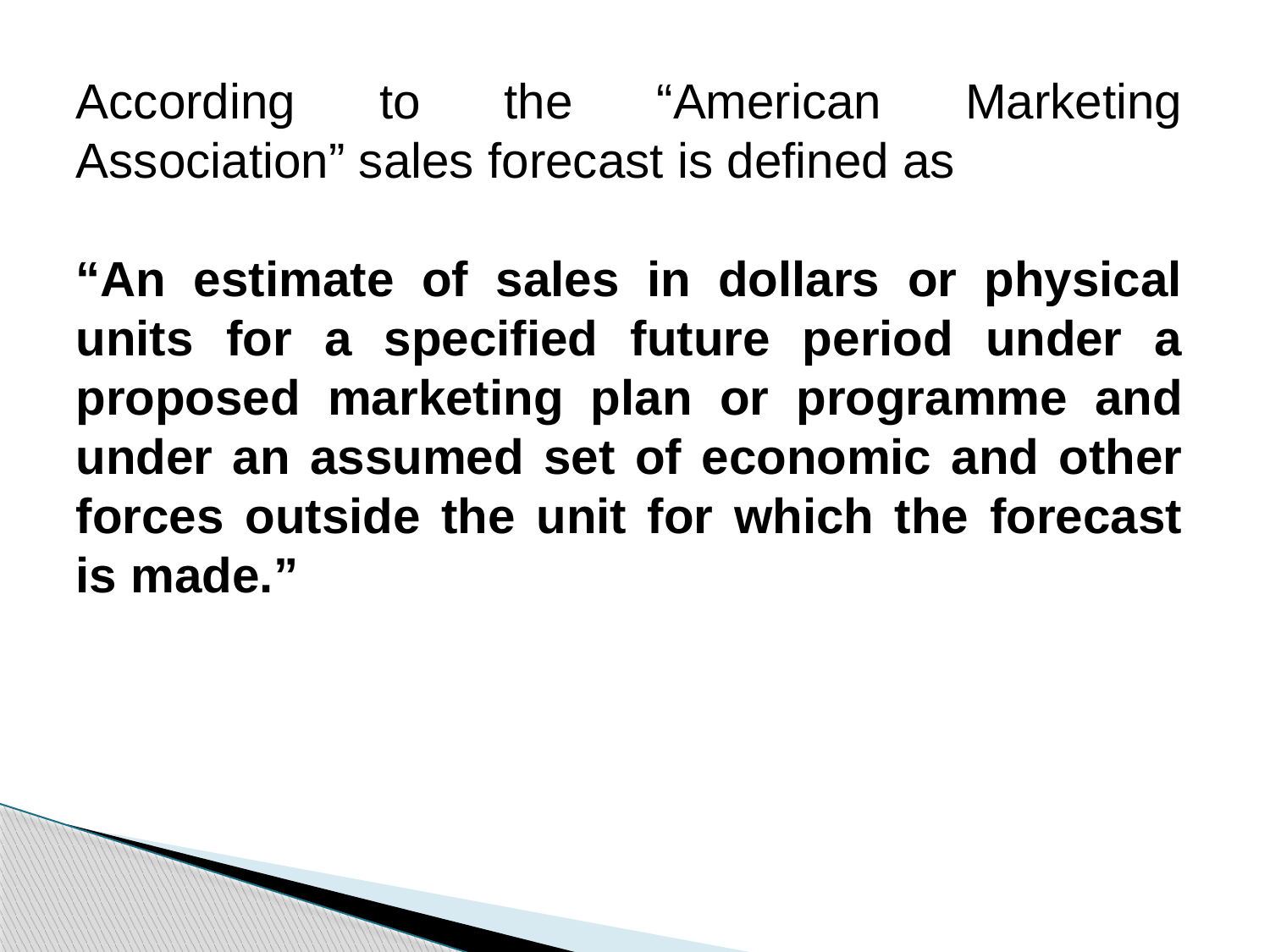

According to the “American Marketing Association” sales forecast is defined as

“An estimate of sales in dollars or physical units for a specified future period under a proposed marketing plan or programme and under an assumed set of economic and other forces outside the unit for which the forecast is made.”